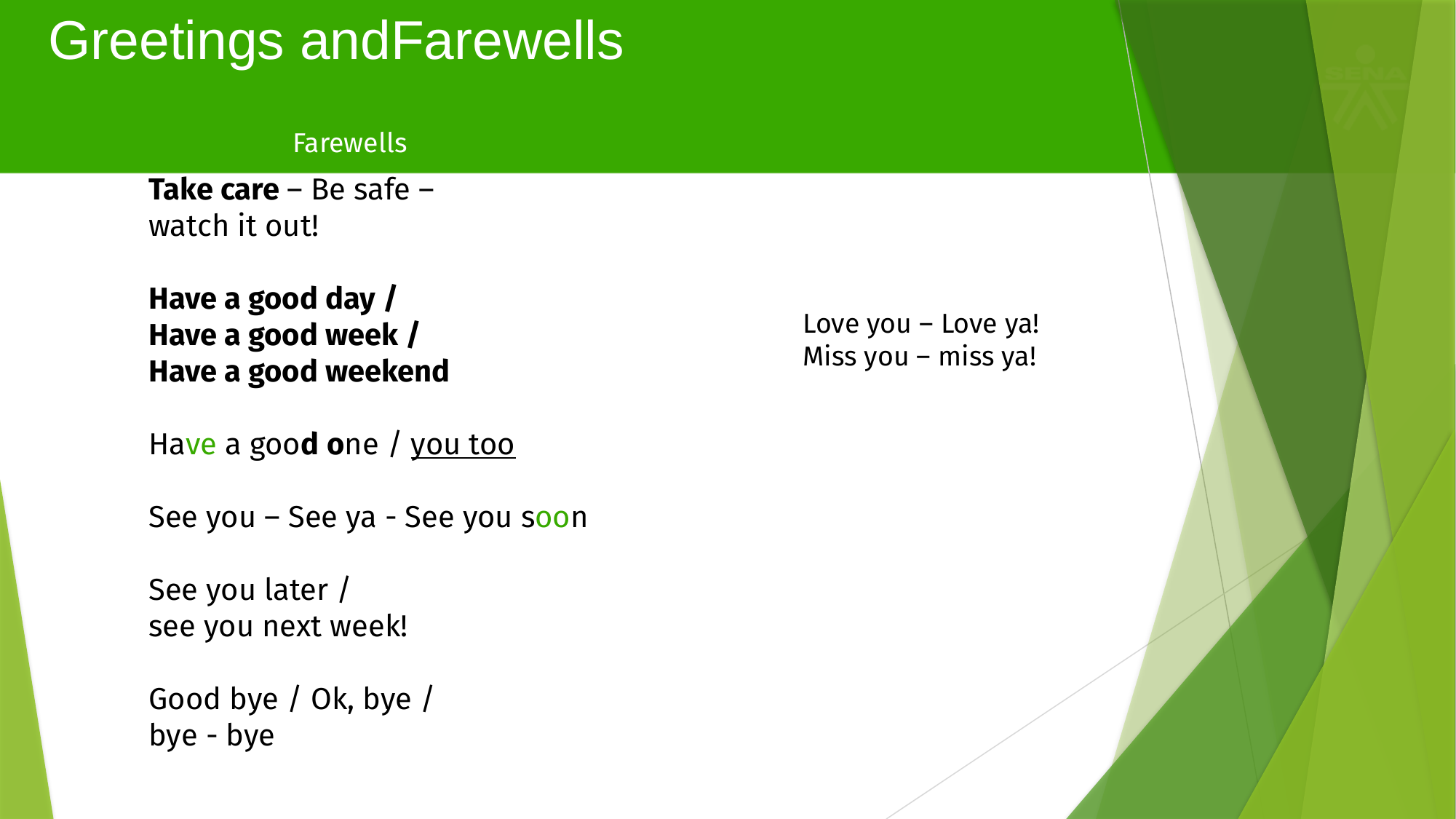

# Greetings andFarewells
Farewells
Take care – Be safe –
watch it out!

Have a good day /
Have a good week /
Have a good weekend

Have a good one / you too

See you – See ya - See you soon

See you later /
see you next week!

Good bye / Ok, bye /
bye - bye

Love you – Love ya!
Miss you – miss ya!